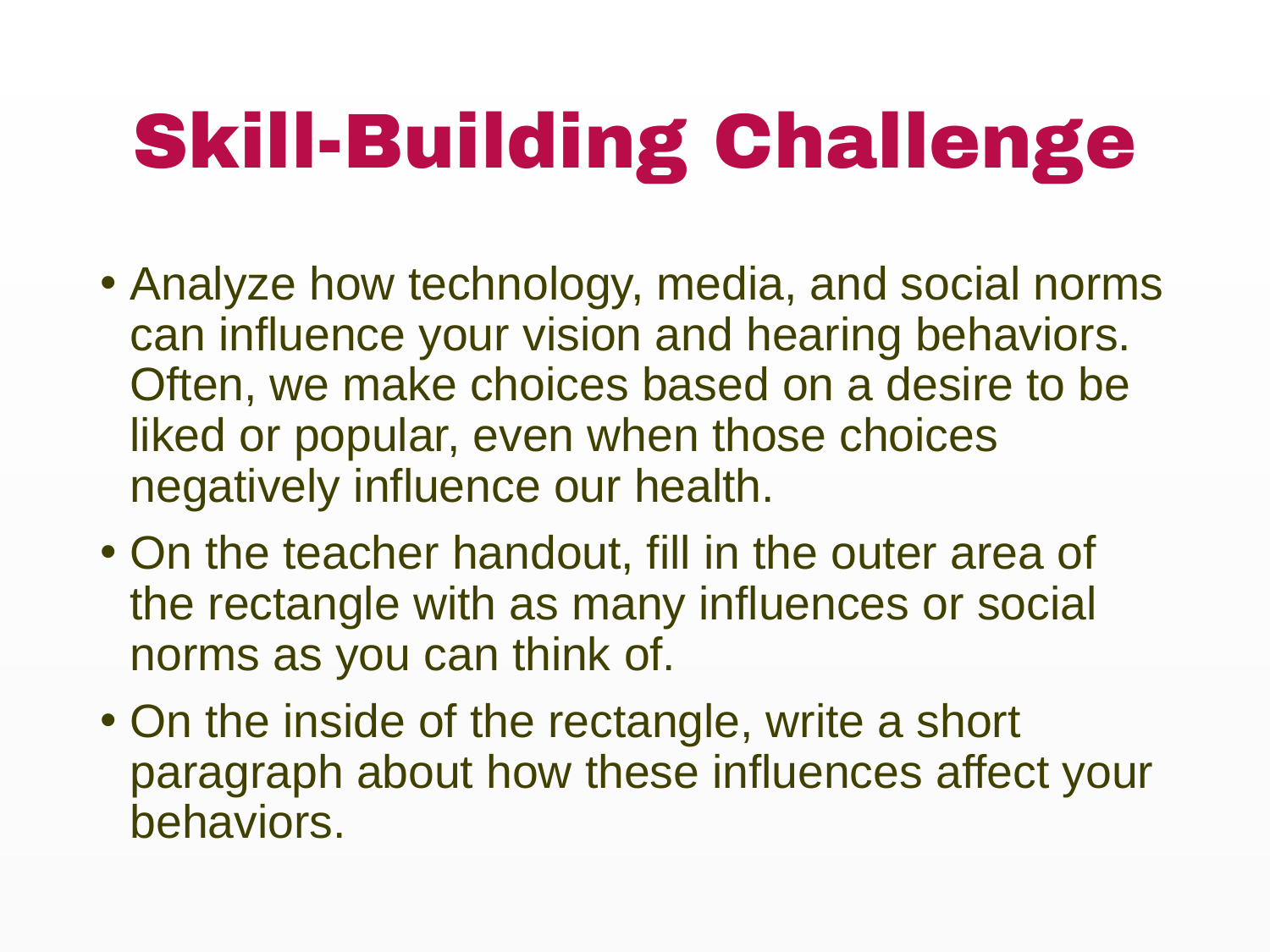

# Skill-Building Challenge
Analyze how technology, media, and social norms can influence your vision and hearing behaviors. Often, we make choices based on a desire to be liked or popular, even when those choices negatively influence our health.
On the teacher handout, fill in the outer area of the rectangle with as many influences or social norms as you can think of.
On the inside of the rectangle, write a short paragraph about how these influences affect your behaviors.